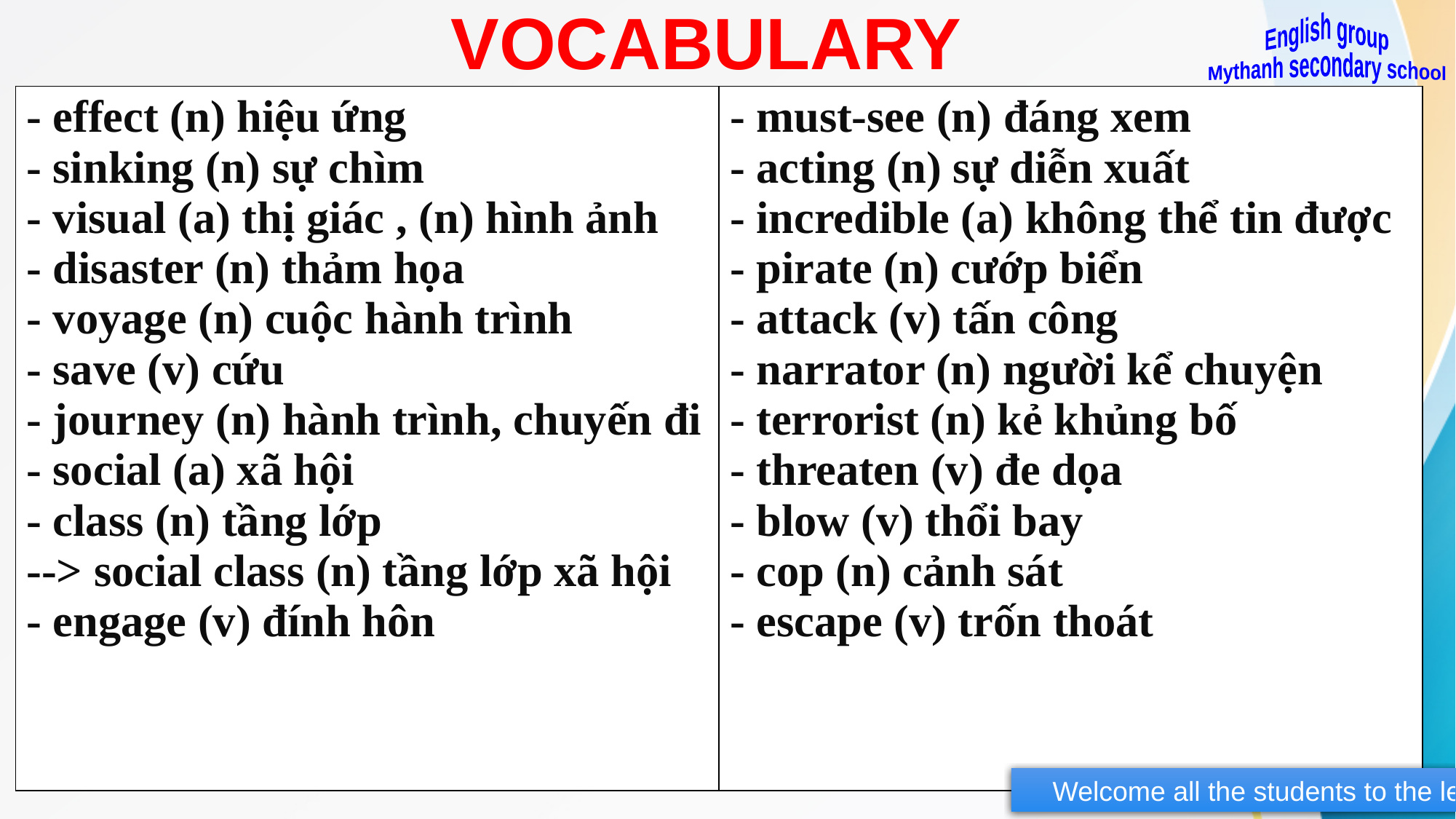

# VOCABULARY
English group
Mythanh secondary school
| - effect (n) hiệu ứng - sinking (n) sự chìm - visual (a) thị giác , (n) hình ảnh - disaster (n) thảm họa - voyage (n) cuộc hành trình - save (v) cứu - journey (n) hành trình, chuyến đi - social (a) xã hội - class (n) tầng lớp --> social class (n) tầng lớp xã hội - engage (v) đính hôn | - must-see (n) đáng xem - acting (n) sự diễn xuất - incredible (a) không thể tin được - pirate (n) cướp biển - attack (v) tấn công - narrator (n) người kể chuyện - terrorist (n) kẻ khủng bố - threaten (v) đe dọa - blow (v) thổi bay - cop (n) cảnh sát - escape (v) trốn thoát |
| --- | --- |
    Welcome all the students to the lessons of English group - My Thanh Secondary school.